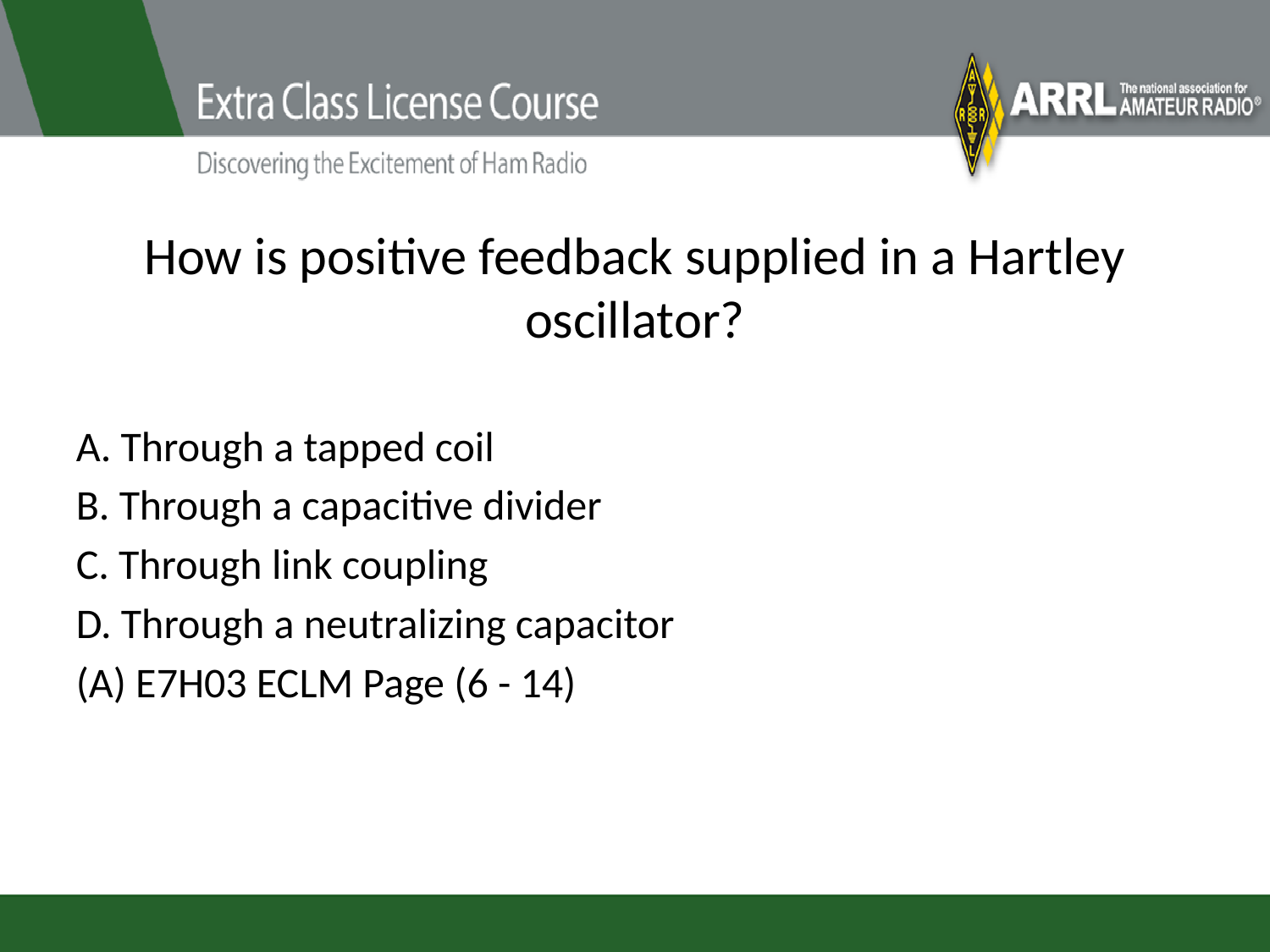

# How is positive feedback supplied in a Hartley oscillator?
A. Through a tapped coil
B. Through a capacitive divider
C. Through link coupling
D. Through a neutralizing capacitor
(A) E7H03 ECLM Page (6 - 14)